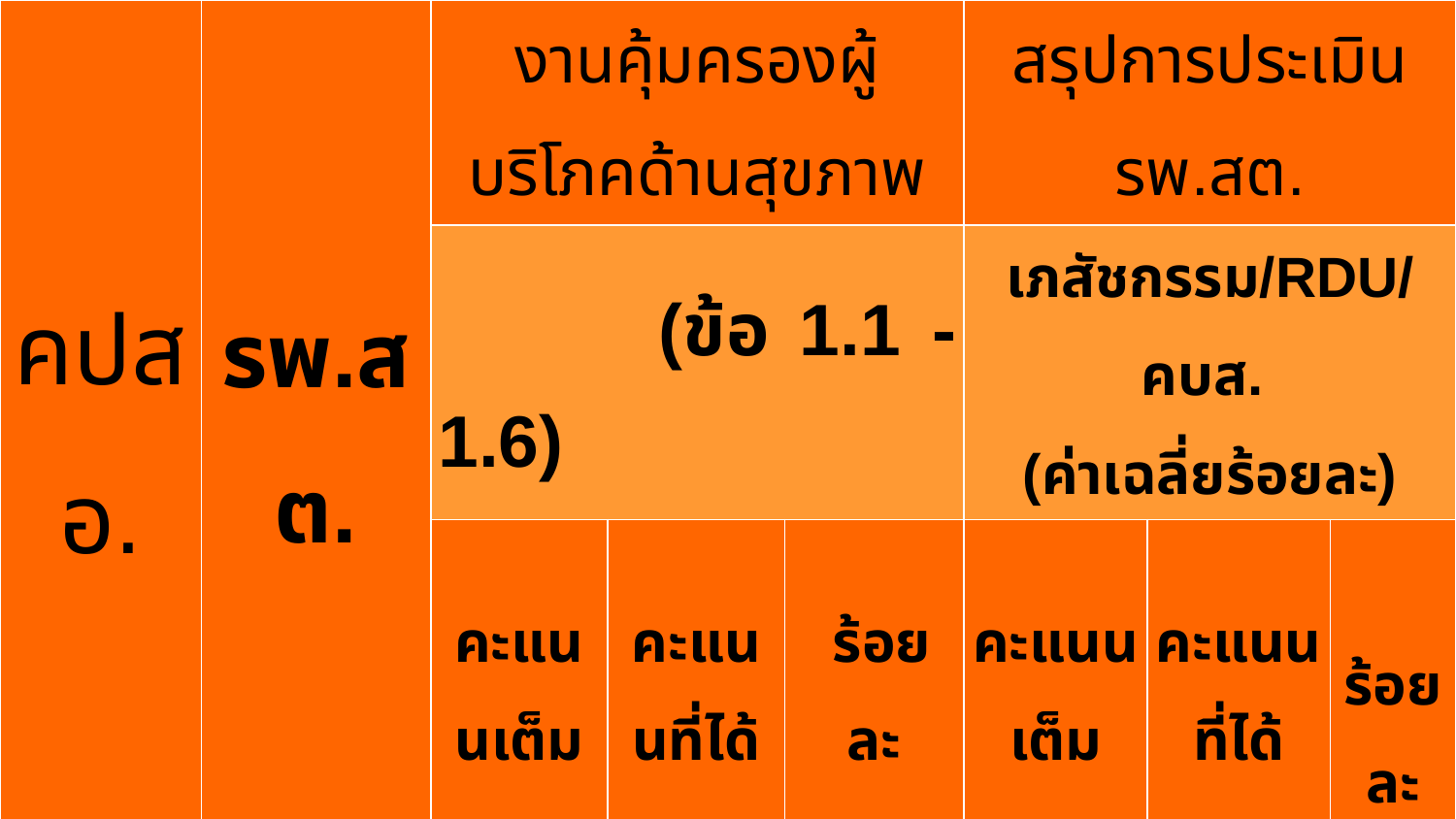

| คปสอ. | รพ.สต. | งานคุ้มครองผู้บริโภคด้านสุขภาพ |  |  | สรุปการประเมิน รพ.สต. |  |  |
| --- | --- | --- | --- | --- | --- | --- | --- |
|  |  | (ข้อ 1.1 - 1.6) |  |  | เภสัชกรรม/RDU/คบส. (ค่าเฉลี่ยร้อยละ) |  |  |
|  |  | คะแนนเต็ม | คะแนนที่ได้ | ร้อยละ | คะแนนเต็ม | คะแนนที่ได้ | ร้อยละ |
| เมืองอุตรดิตถ์ | บ้านพระฝาง | 17 | 15 | 88.24 | 80 | 73 | 91.25 |
|  | วังดิน | 17 | 13 | 76.47 | 80 | 74 | 92.5 |
|  | ชายเขา | 17 | 14 | 82.35 | 80 | 77 | 96.25 |
|  | ถ้ำฉลอง | 17 | 15 | 88.24 | 80 | 76 | 95 |
|  | น้ำริด | 17 | 11 | 64.71 | 80 | 70 | 87.5 |